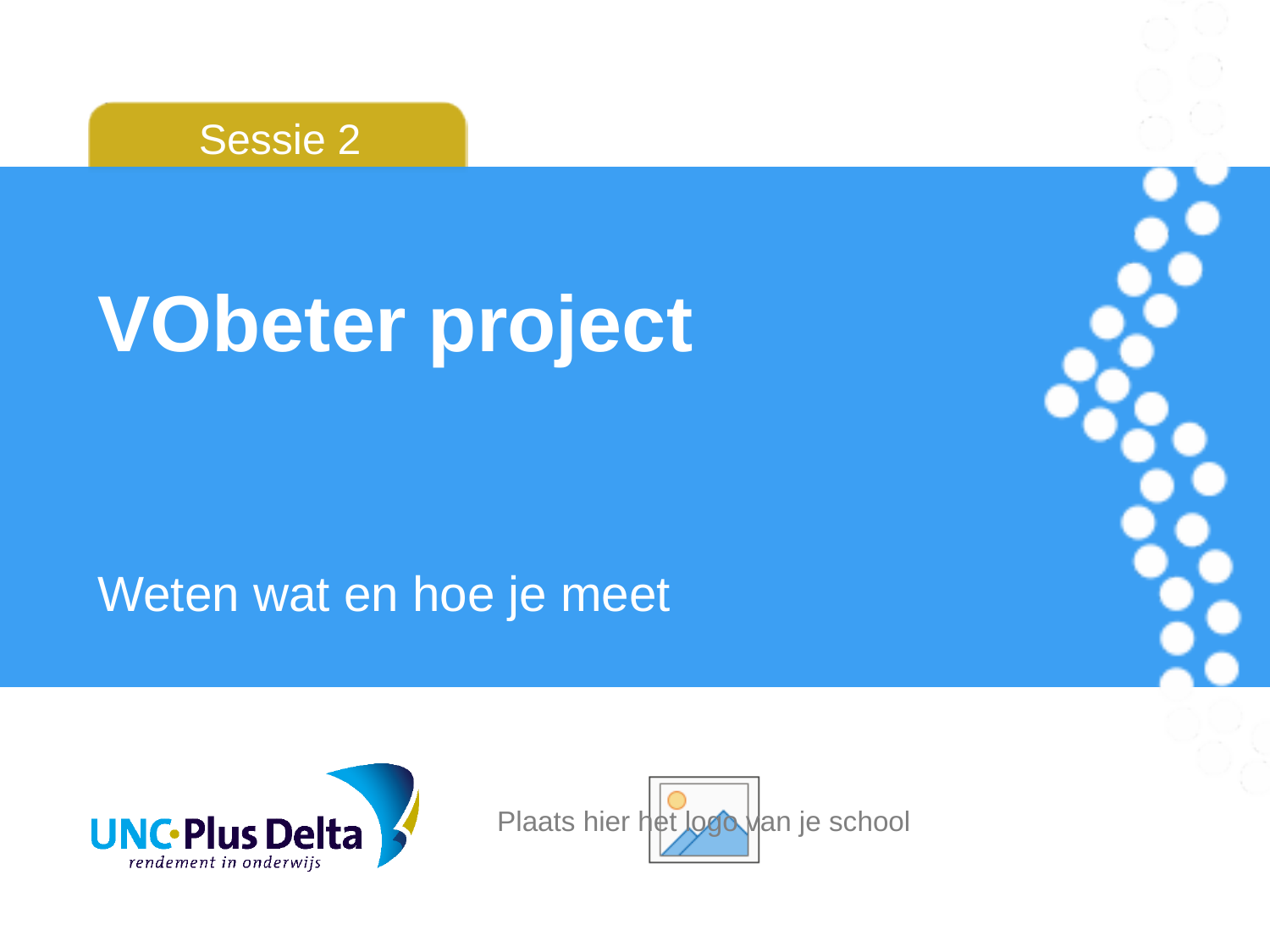

Sessie 2
VObeter project
Weten wat en hoe je meet